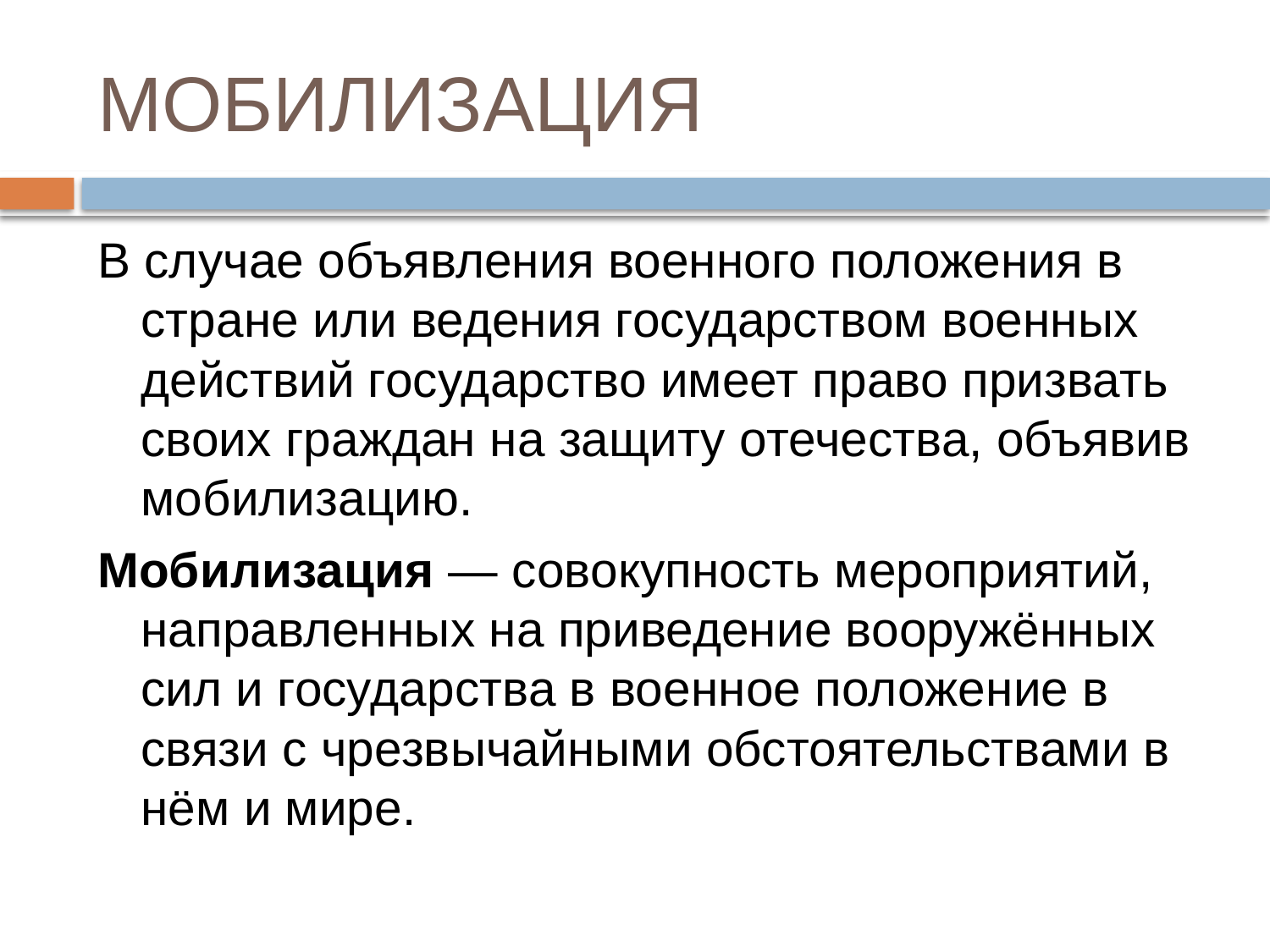

# МОБИЛИЗАЦИЯ
В случае объявления военного положения в стране или ведения государством военных действий государство имеет право призвать своих граждан на защиту отечества, объявив мобилизацию.
Мобилизация — совокупность мероприятий, направленных на приведение вооружённых сил и государства в военное положение в связи с чрезвычайными обстоятельствами в нём и мире.